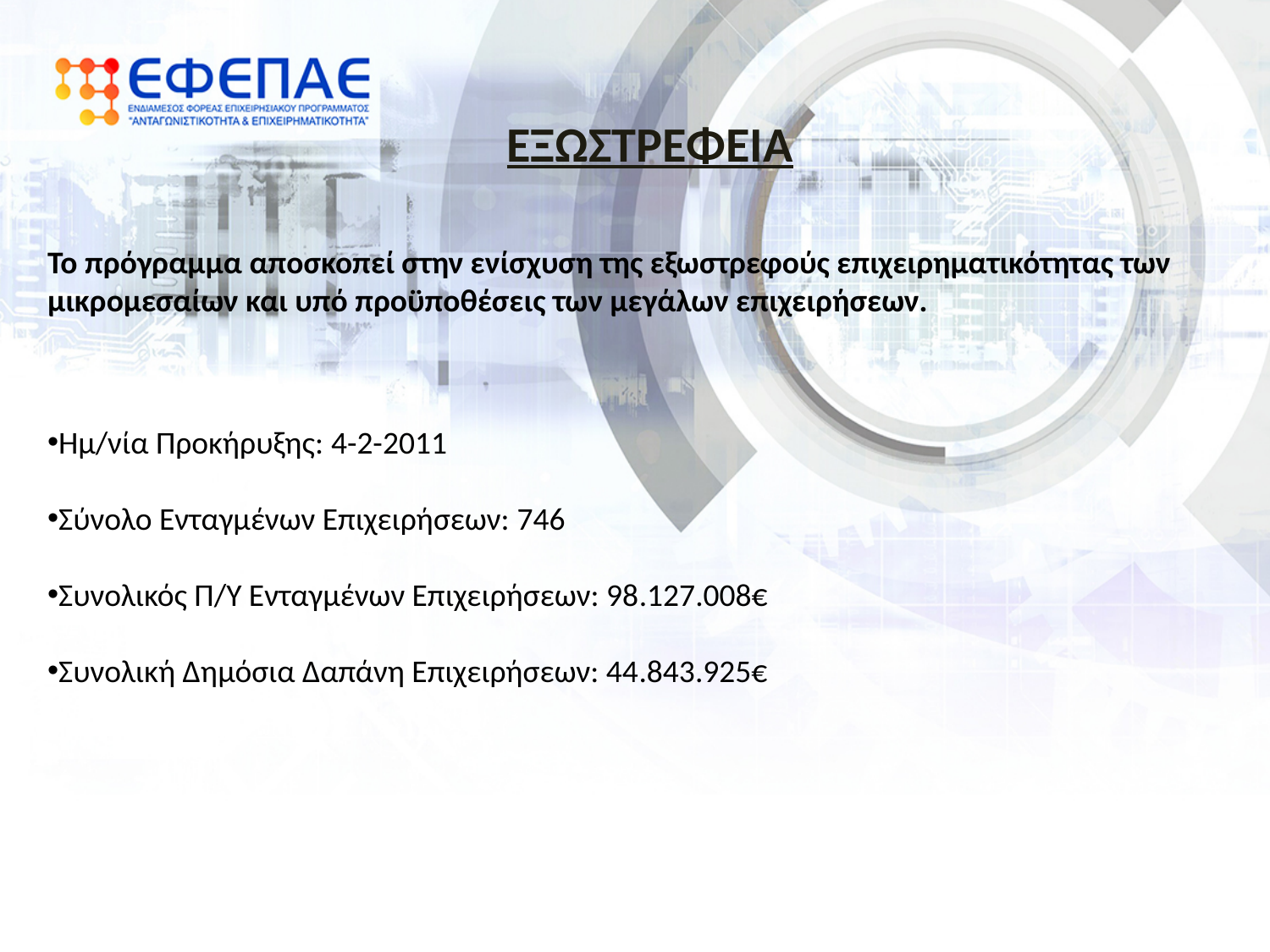

ΕΞΩΣΤΡΕΦΕΙΑ
Το πρόγραμμα αποσκοπεί στην ενίσχυση της εξωστρεφούς επιχειρηματικότητας των μικρομεσαίων και υπό προϋποθέσεις των μεγάλων επιχειρήσεων.

Ημ/νία Προκήρυξης: 4-2-2011

Σύνολο Ενταγμένων Επιχειρήσεων: 746

Συνολικός Π/Υ Ενταγμένων Επιχειρήσεων: 98.127.008€

Συνολική Δημόσια Δαπάνη Επιχειρήσεων: 44.843.925€